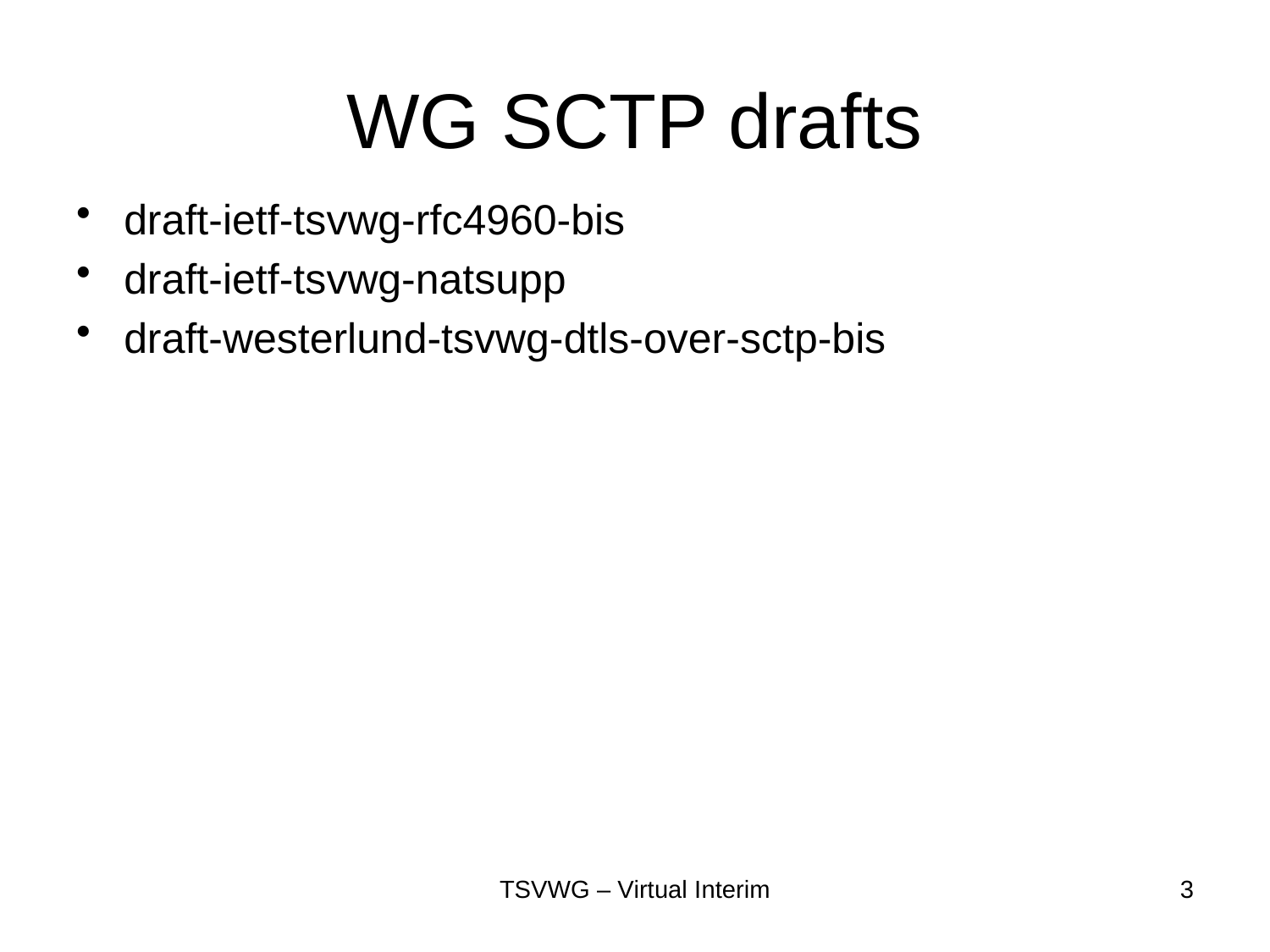

# WG SCTP drafts

draft-ietf-tsvwg-rfc4960-bis
draft-ietf-tsvwg-natsupp
draft-westerlund-tsvwg-dtls-over-sctp-bis

TSVWG – Virtual Interim
3